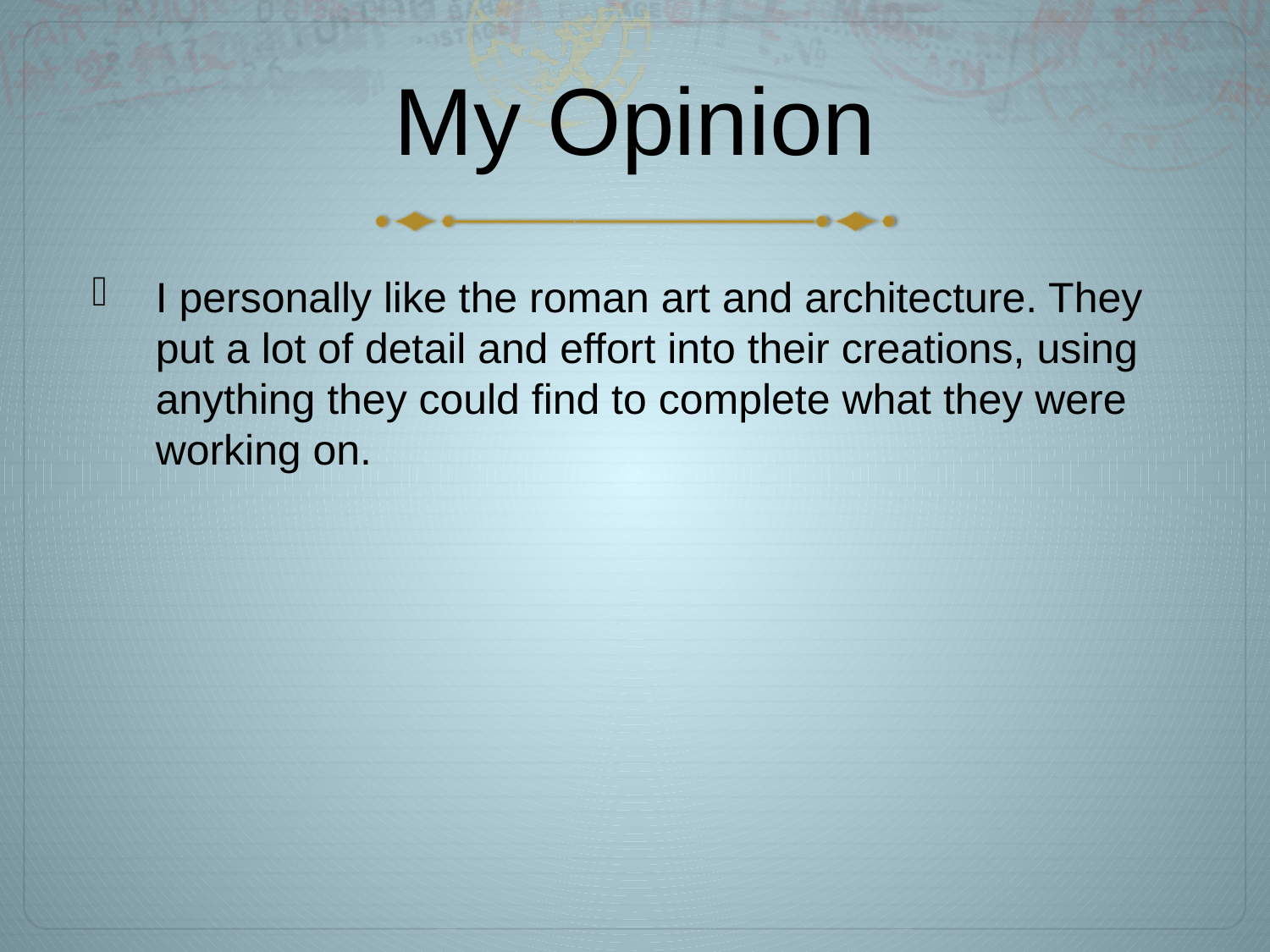

# My Opinion
I personally like the roman art and architecture. They put a lot of detail and effort into their creations, using anything they could find to complete what they were working on.